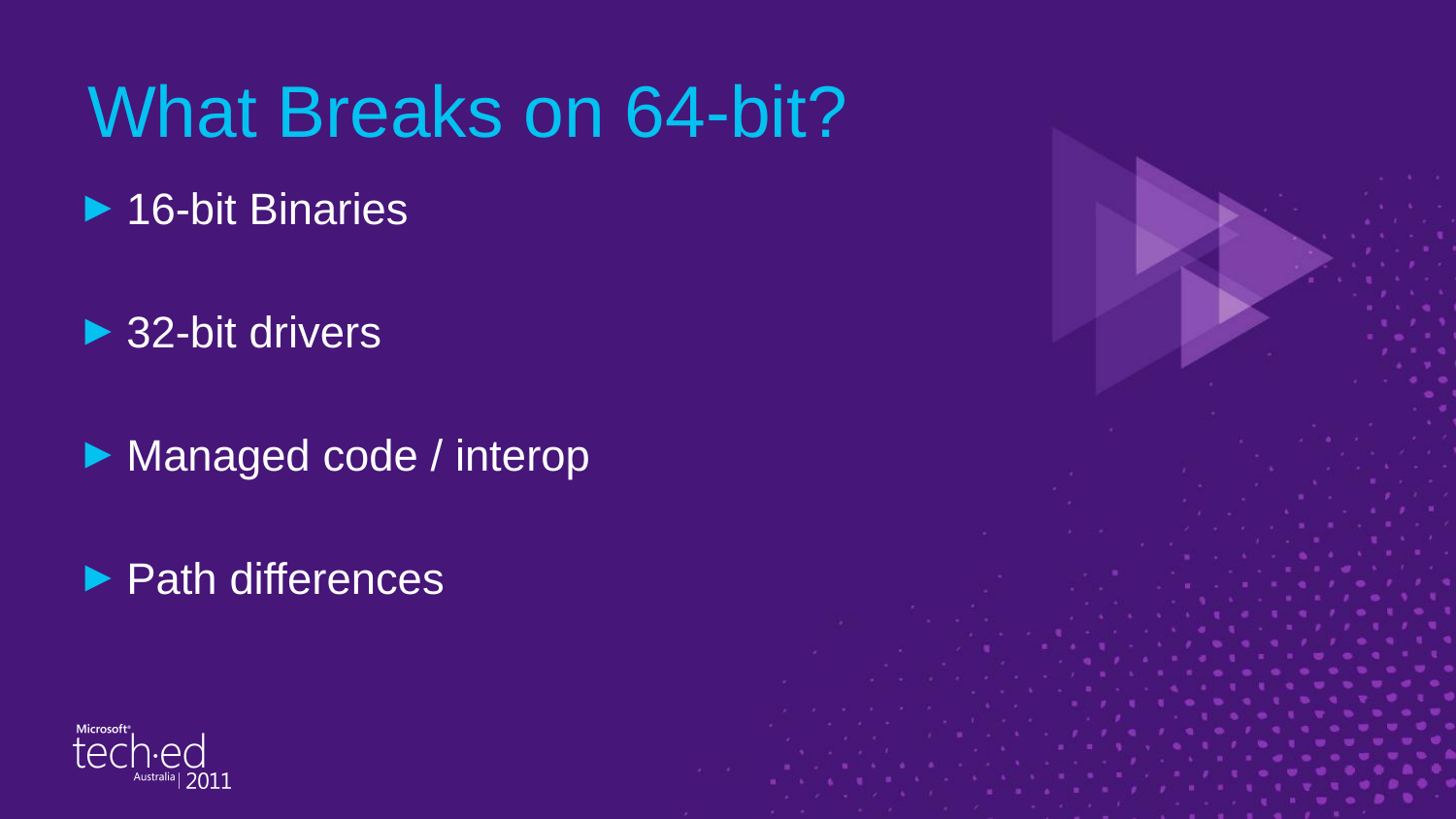

# What Breaks on 64-bit?
16-bit Binaries

32-bit drivers

Managed code / interop

Path differences